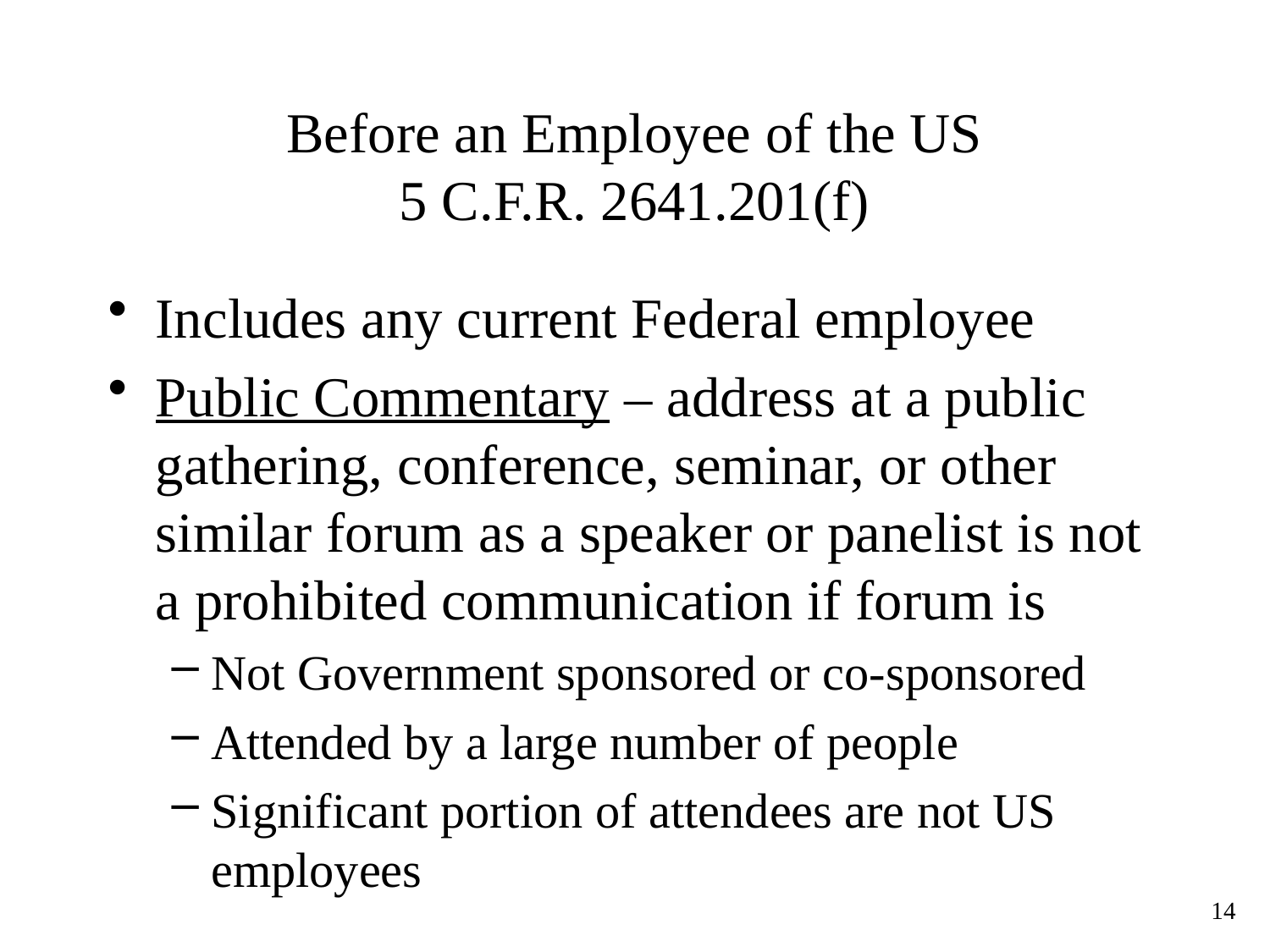

# Before an Employee of the US 5 C.F.R. 2641.201(f)
Includes any current Federal employee
Public Commentary – address at a public gathering, conference, seminar, or other similar forum as a speaker or panelist is not a prohibited communication if forum is
Not Government sponsored or co-sponsored
Attended by a large number of people
Significant portion of attendees are not US employees
14